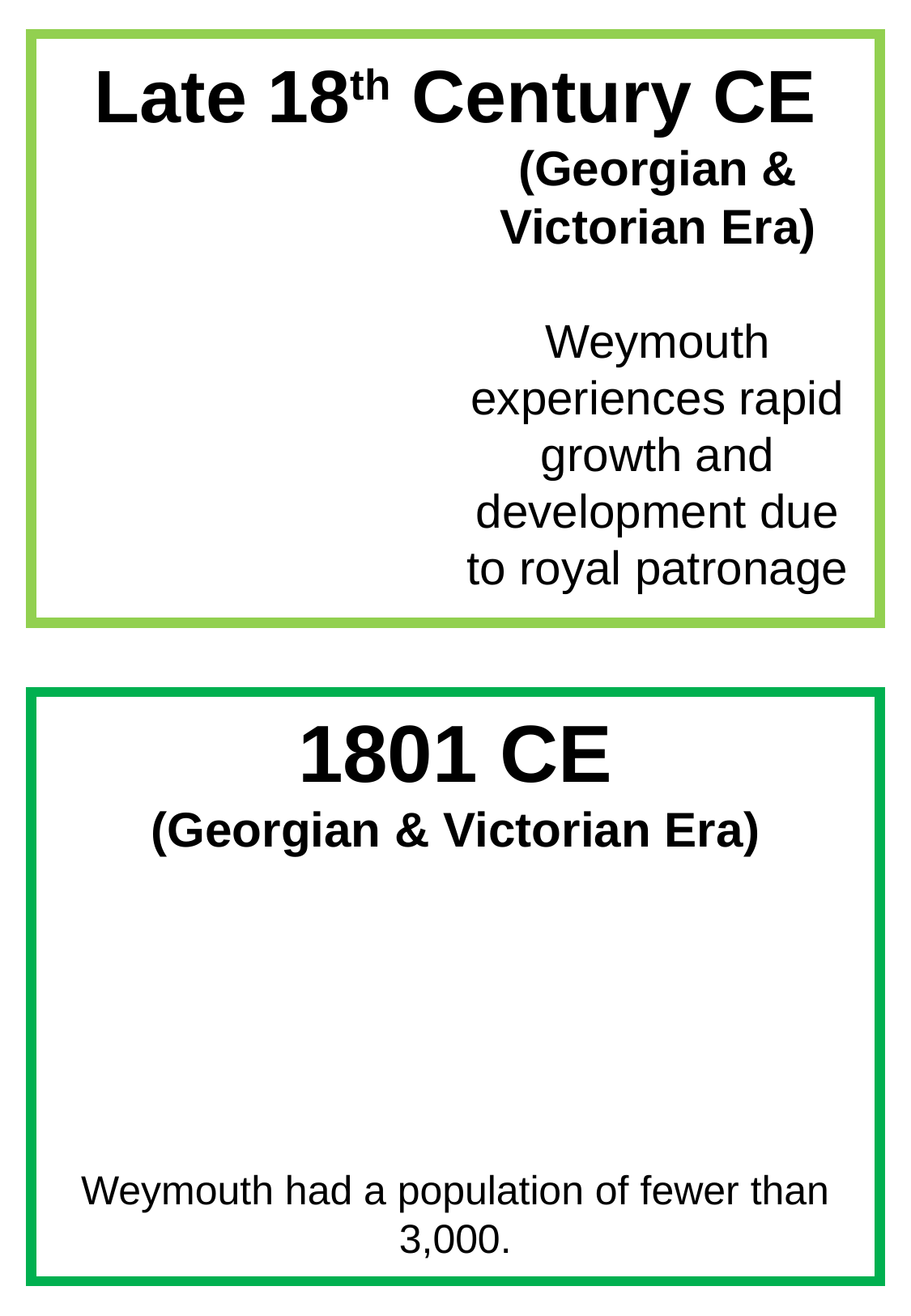

Late 18th Century CE
(Georgian & Victorian Era)

Weymouth experiences rapid growth and development due to royal patronage

1801 CE
(Georgian & Victorian Era)

Weymouth had a population of fewer than 3,000.